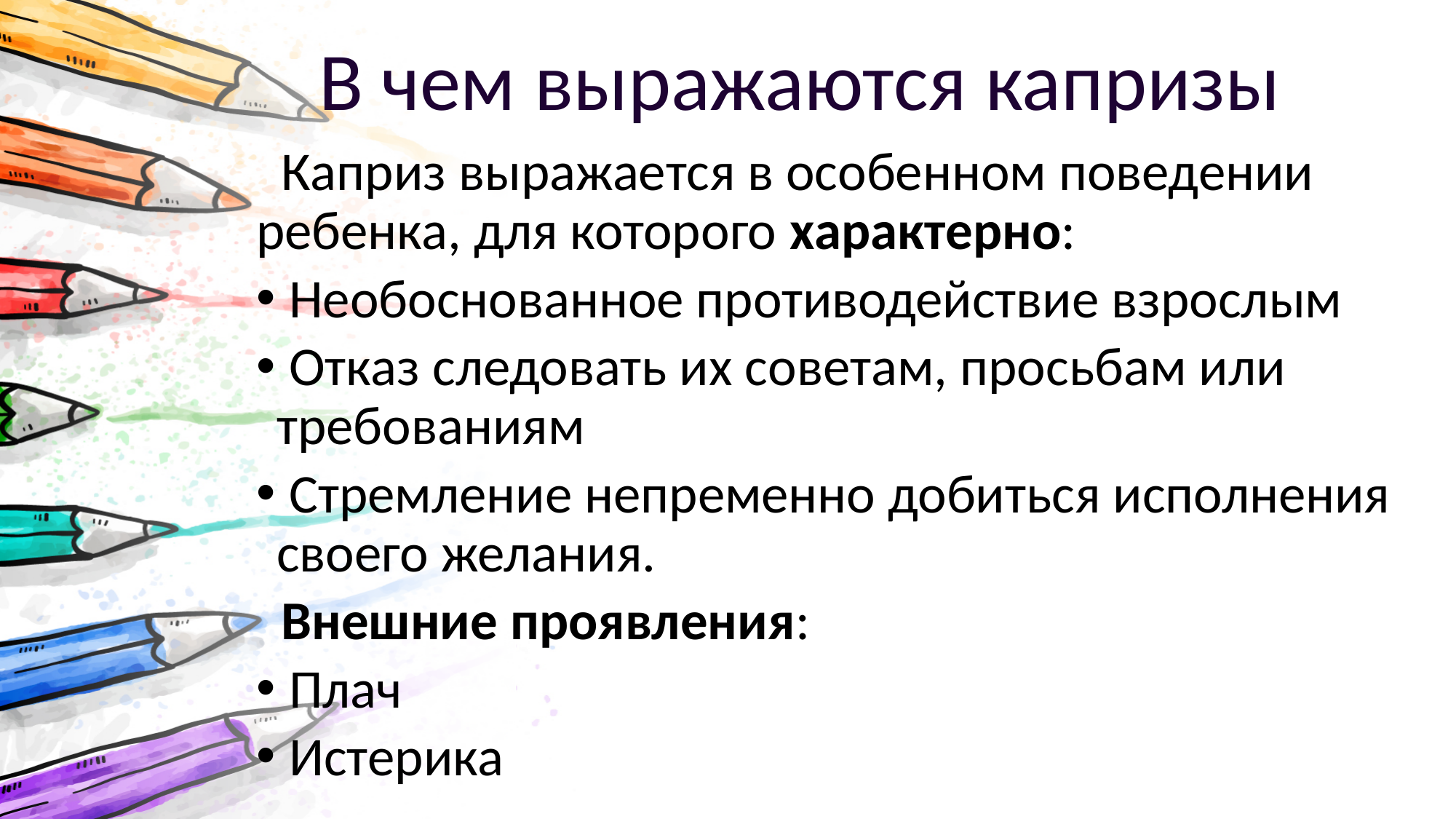

# В чем выражаются капризы
  Каприз выражается в особенном поведении ребенка, для которого характерно:
 Необоснованное противодействие взрослым
 Отказ следовать их советам, просьбам или требованиям
 Стремление непременно добиться исполнения своего желания.
  Внешние проявления:
 Плач
 Истерика